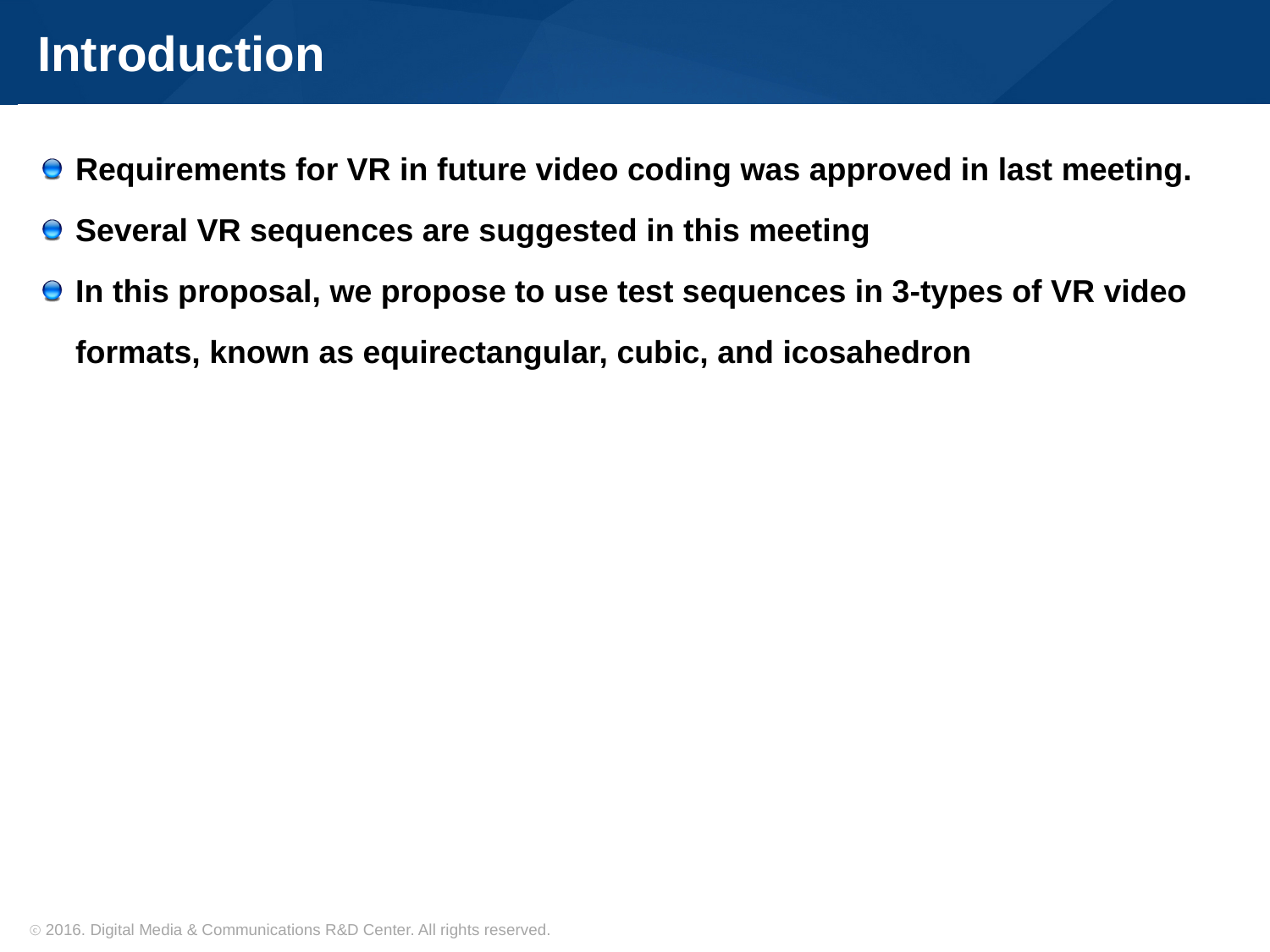

# Introduction
Requirements for VR in future video coding was approved in last meeting.
Several VR sequences are suggested in this meeting
In this proposal, we propose to use test sequences in 3-types of VR video formats, known as equirectangular, cubic, and icosahedron